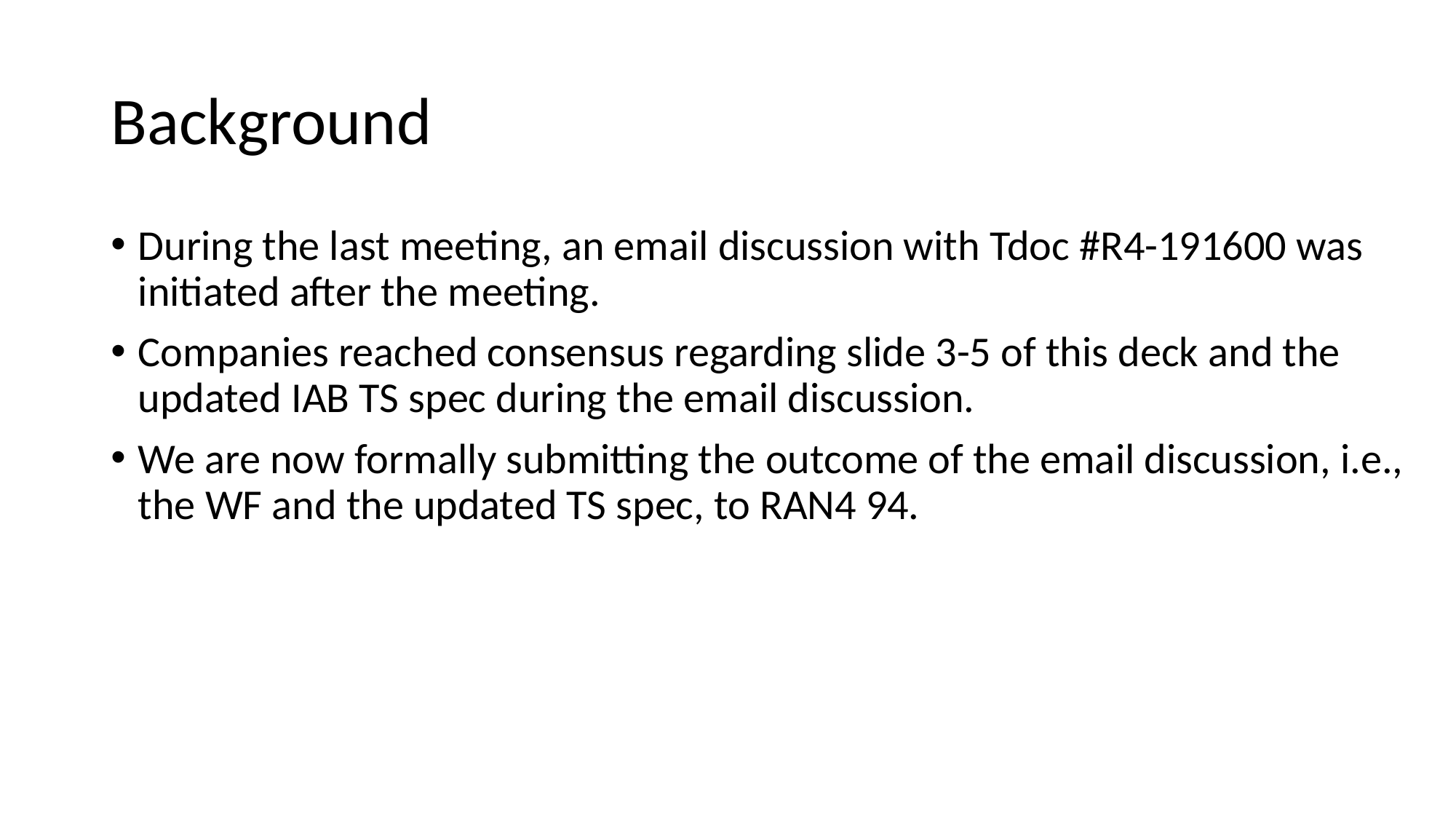

# Background
During the last meeting, an email discussion with Tdoc #R4-191600 was initiated after the meeting.
Companies reached consensus regarding slide 3-5 of this deck and the updated IAB TS spec during the email discussion.
We are now formally submitting the outcome of the email discussion, i.e., the WF and the updated TS spec, to RAN4 94.